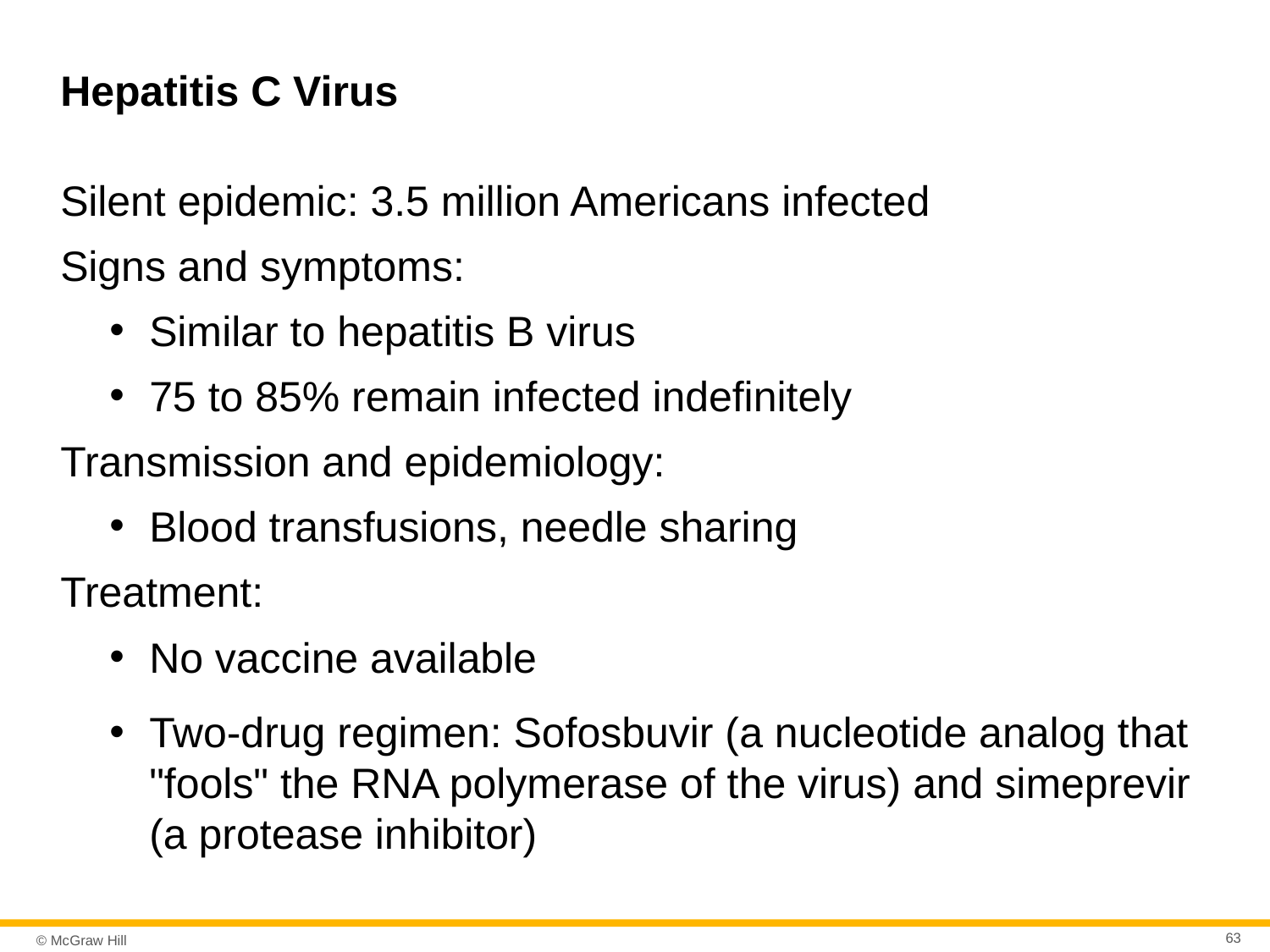

# Hepatitis C Virus
Silent epidemic: 3.5 million Americans infected
Signs and symptoms:
Similar to hepatitis B virus
75 to 85% remain infected indefinitely
Transmission and epidemiology:
Blood transfusions, needle sharing
Treatment:
No vaccine available
Two-drug regimen: Sofosbuvir (a nucleotide analog that "fools" the RNA polymerase of the virus) and simeprevir (a protease inhibitor)